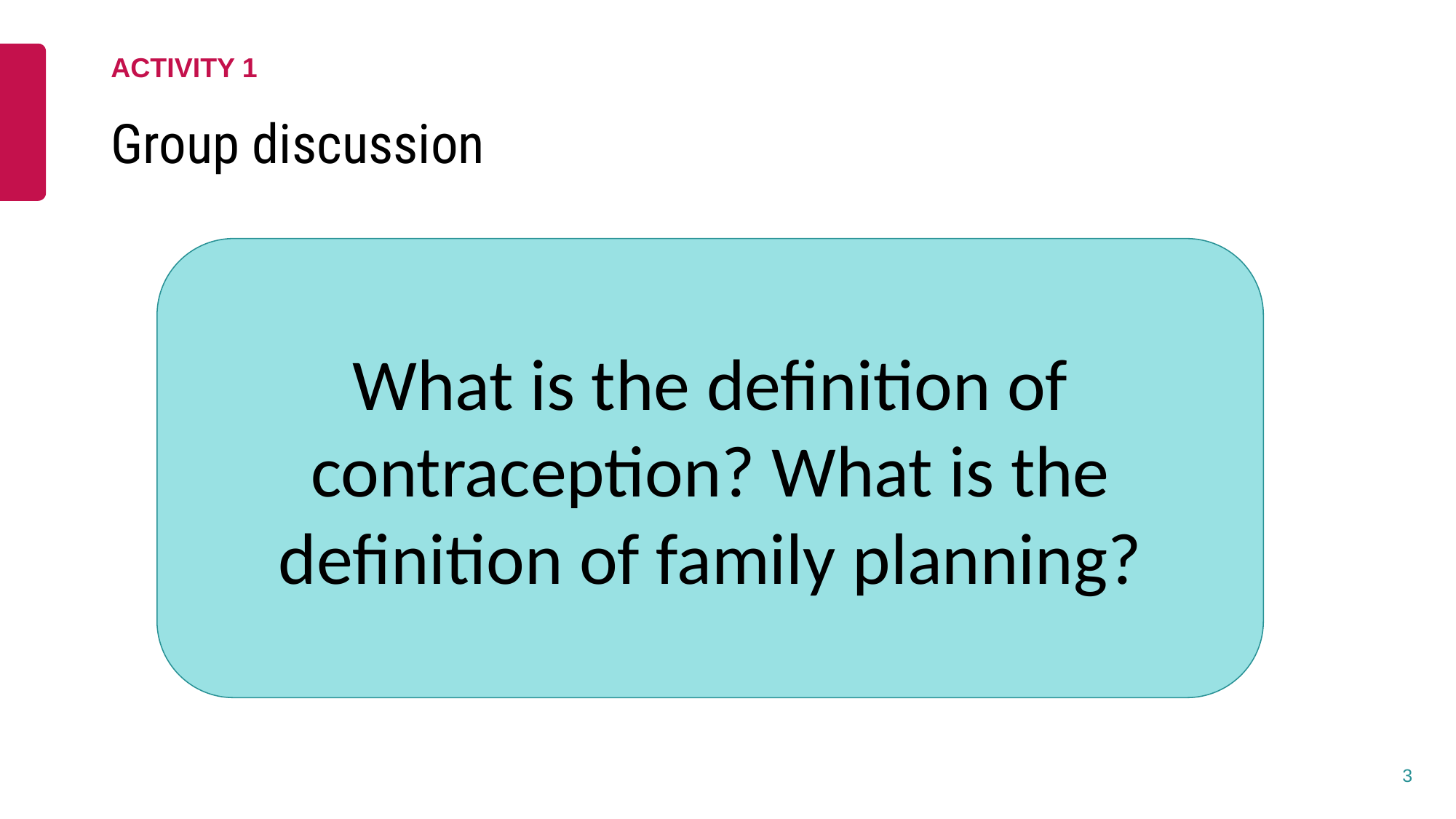

ACTIVITY 1
# Group discussion
What is the definition of contraception? What is the definition of family planning?
3